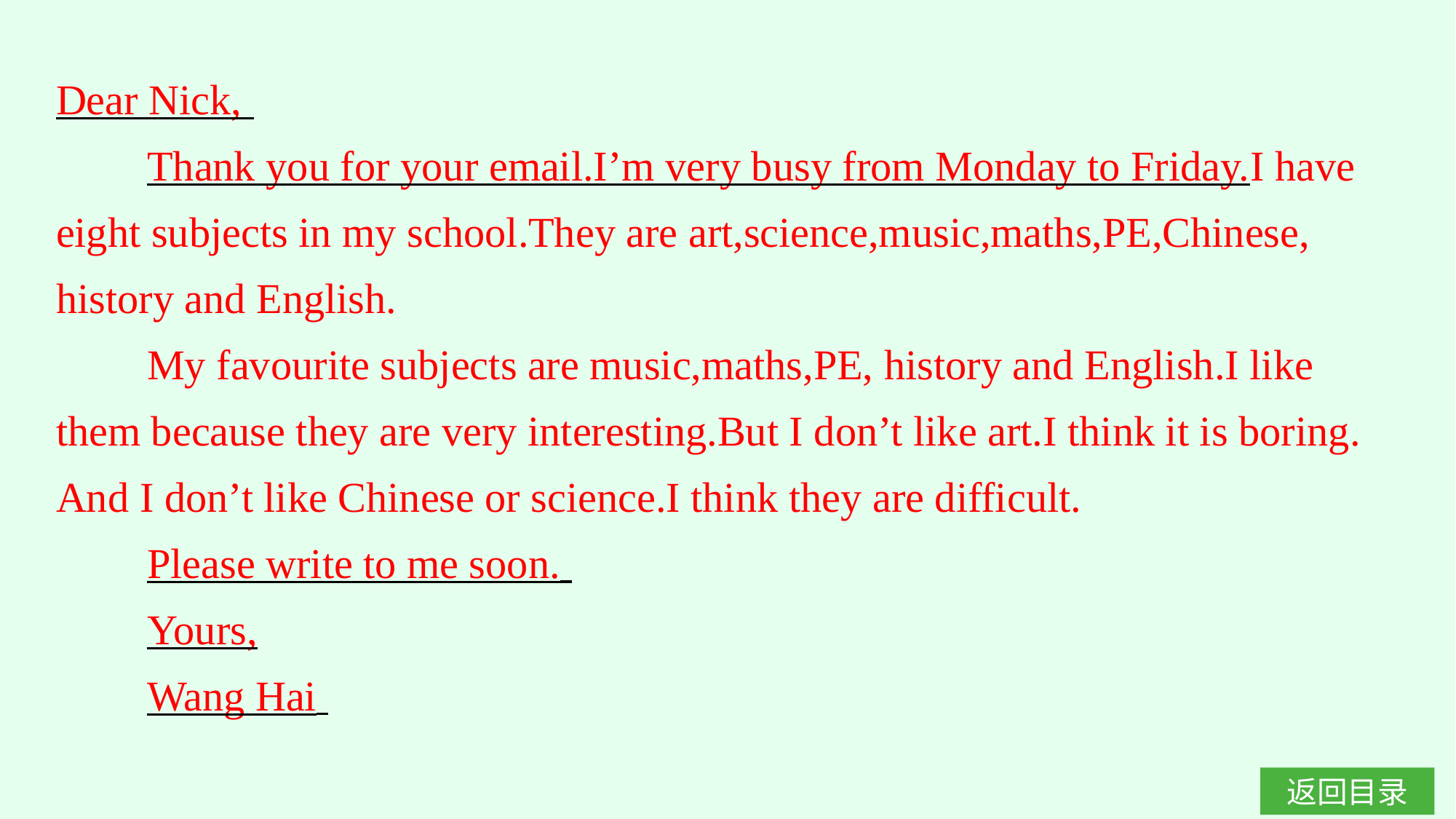

Dear Nick,
Thank you for your email.I’m very busy from Monday to Friday.I have eight subjects in my school.They are art,science,music,maths,PE,Chinese, history and English.
My favourite subjects are music,maths,PE, history and English.I like them because they are very interesting.But I don’t like art.I think it is boring. And I don’t like Chinese or science.I think they are difficult.
Please write to me soon.
Yours,
Wang Hai